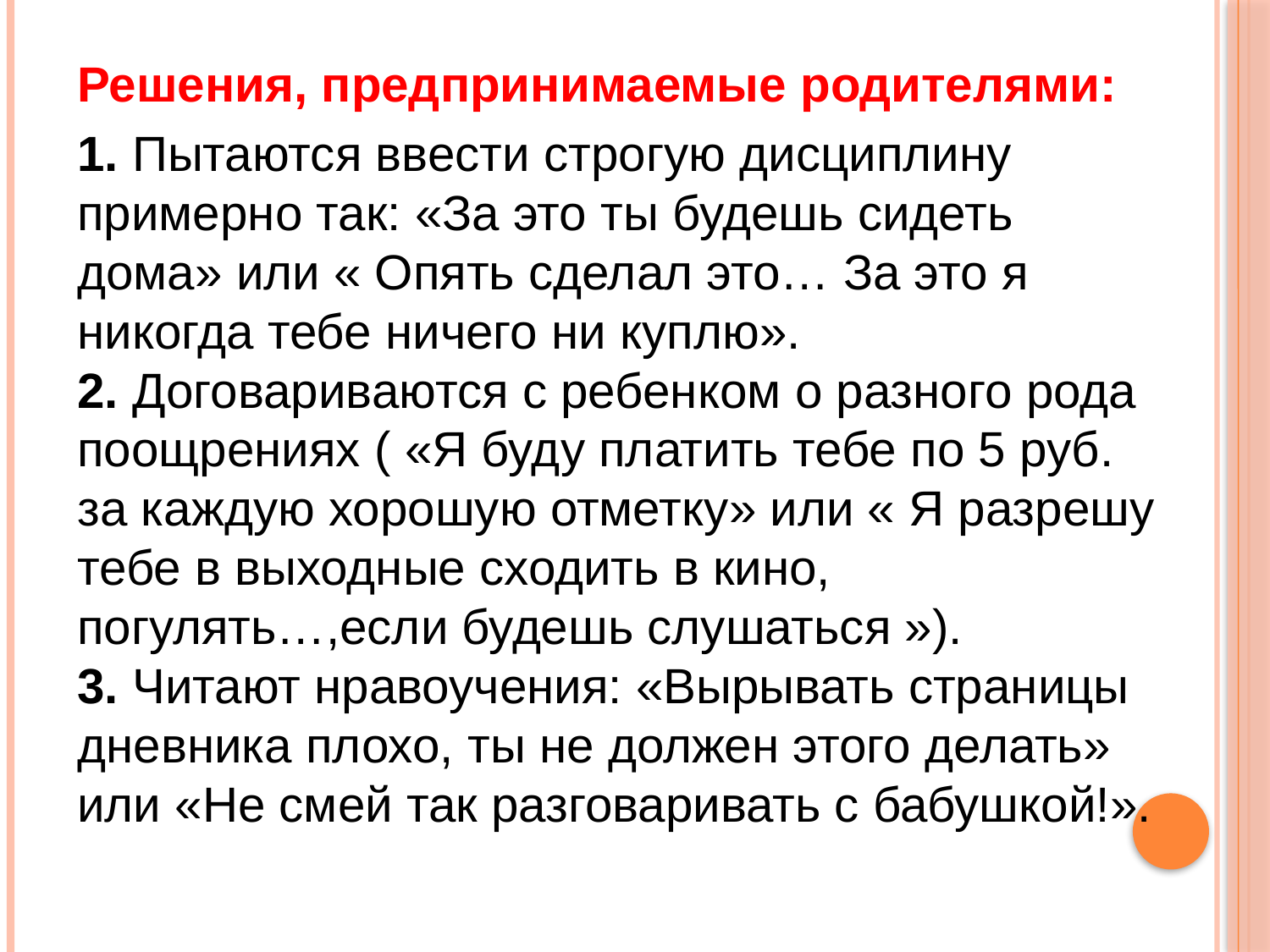

Решения, предпринимаемые родителями:
1. Пытаются ввести строгую дисциплину примерно так: «За это ты будешь сидеть дома» или « Опять сделал это… За это я никогда тебе ничего ни куплю».
2. Договариваются с ребенком о разного рода поощрениях ( «Я буду платить тебе по 5 руб. за каждую хорошую отметку» или « Я разрешу тебе в выходные сходить в кино, погулять…,если будешь слушаться »).
3. Читают нравоучения: «Вырывать страницы дневника плохо, ты не должен этого делать» или «Не смей так разговаривать с бабушкой!».